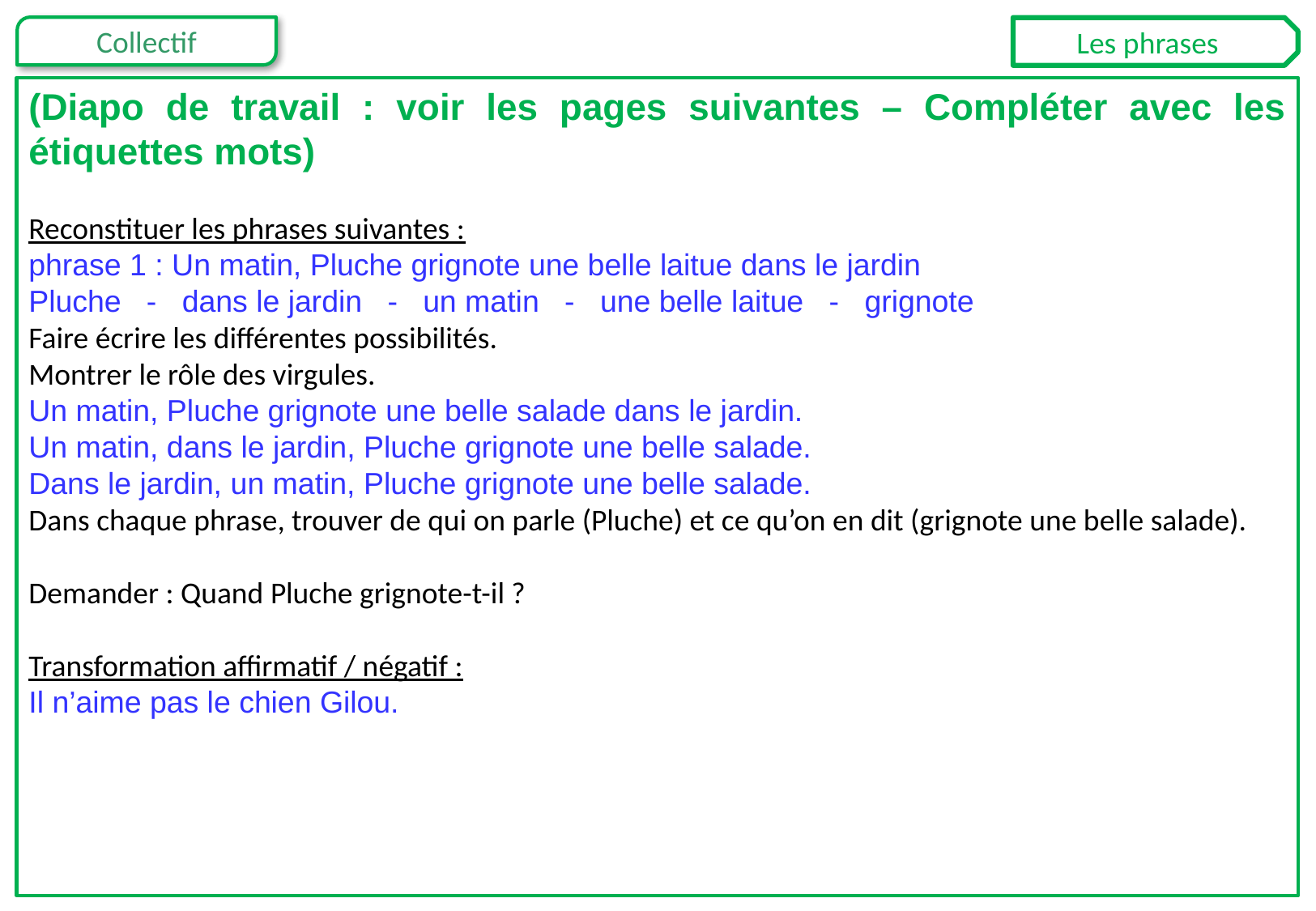

Les phrases
(Diapo de travail : voir les pages suivantes – Compléter avec les étiquettes mots)

Reconstituer les phrases suivantes :
phrase 1 : Un matin, Pluche grignote une belle laitue dans le jardin
Pluche   -   dans le jardin   -   un matin   -   une belle laitue   -   grignote
Faire écrire les différentes possibilités.
Montrer le rôle des virgules.
Un matin, Pluche grignote une belle salade dans le jardin.
Un matin, dans le jardin, Pluche grignote une belle salade.
Dans le jardin, un matin, Pluche grignote une belle salade.
Dans chaque phrase, trouver de qui on parle (Pluche) et ce qu’on en dit (grignote une belle salade).

Demander : Quand Pluche grignote-t-il ?

Transformation affirmatif / négatif :
Il n’aime pas le chien Gilou.